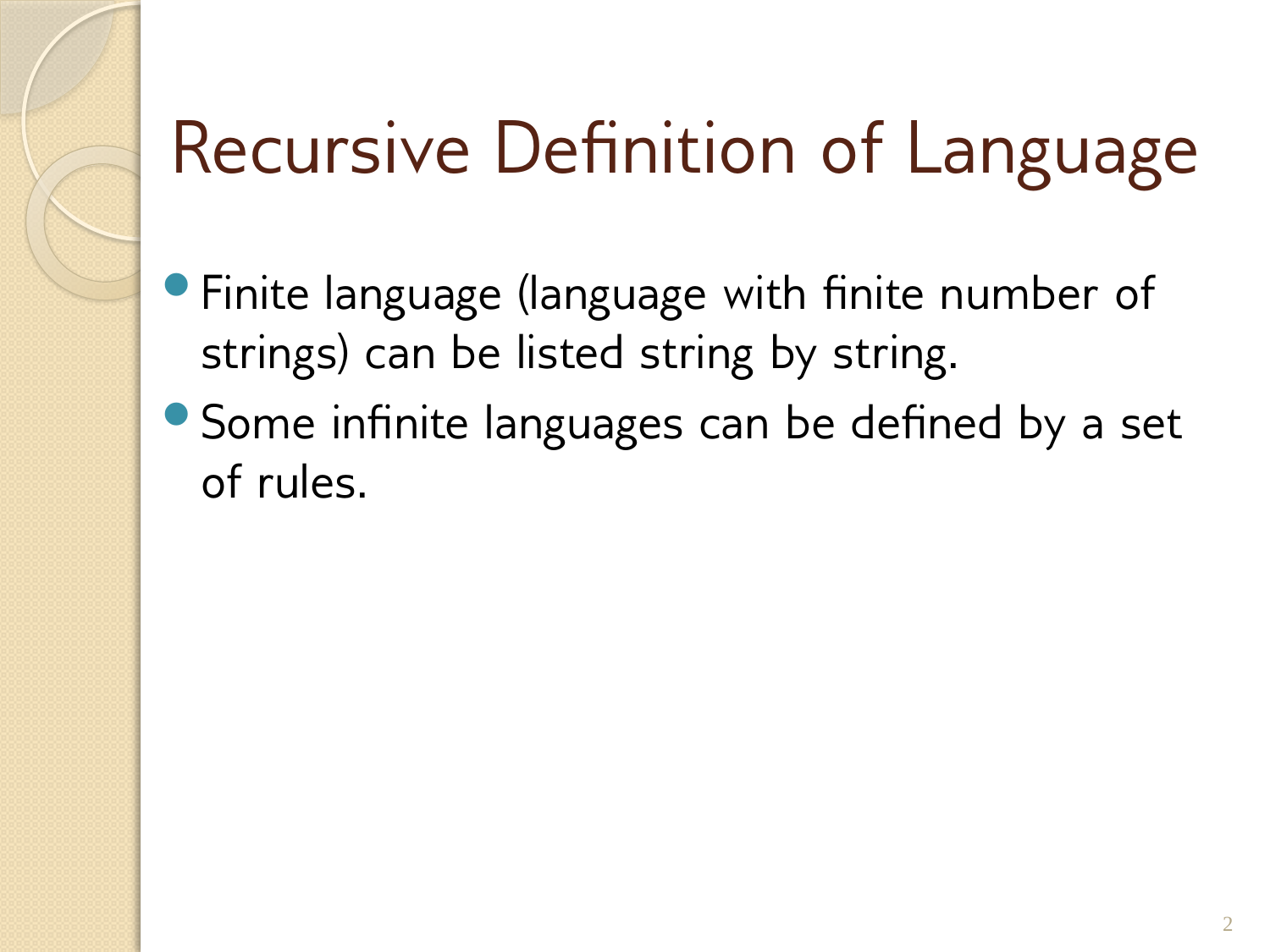

# Recursive Definition of Language
Finite language (language with finite number of strings) can be listed string by string.
Some infinite languages can be defined by a set of rules.
2